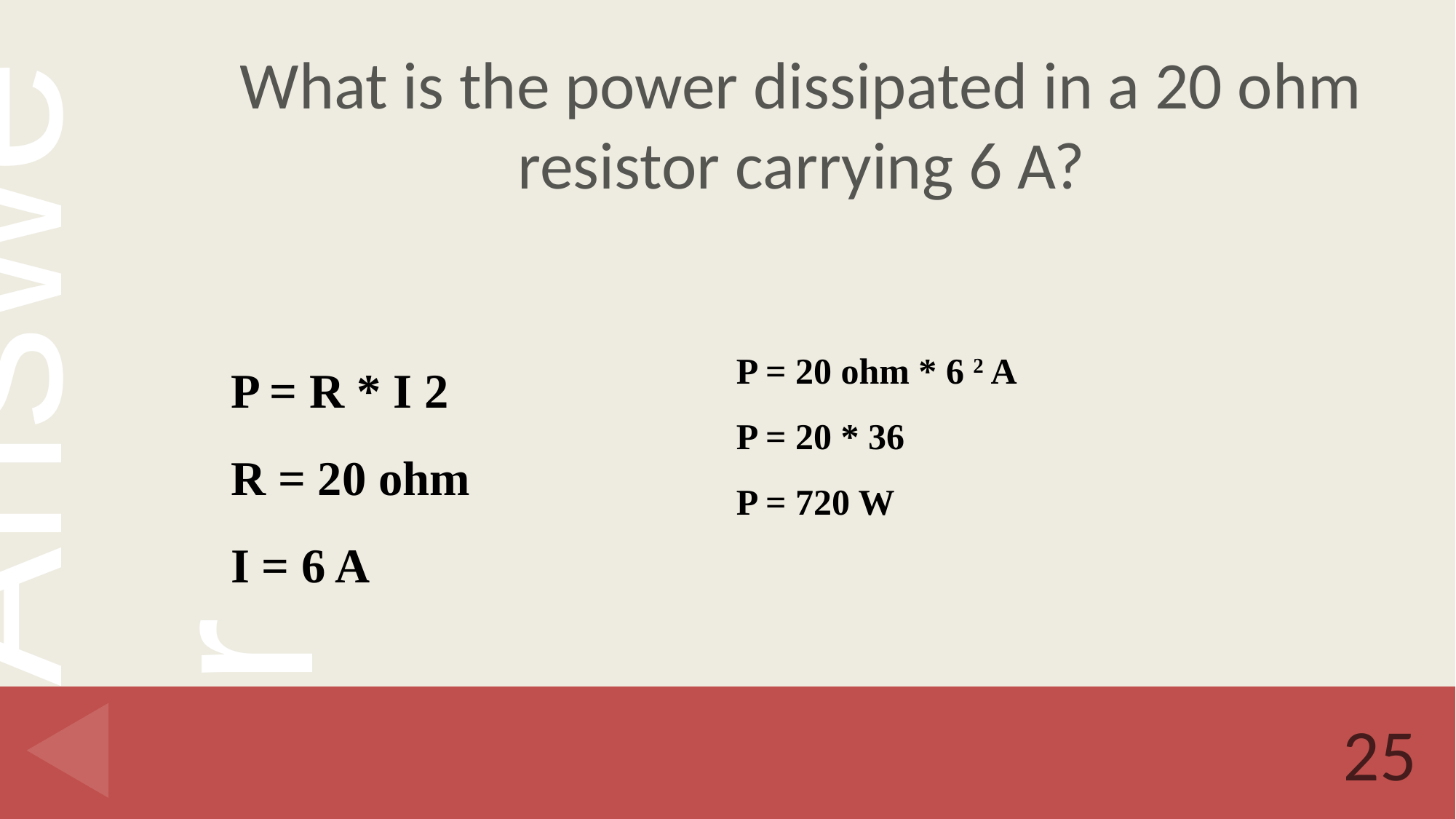

# What is the power dissipated in a 20 ohm resistor carrying 6 A?
P = R * I 2
R = 20 ohm
I = 6 A
P = 20 ohm * 6 2 A
P = 20 * 36
P = 720 W
25